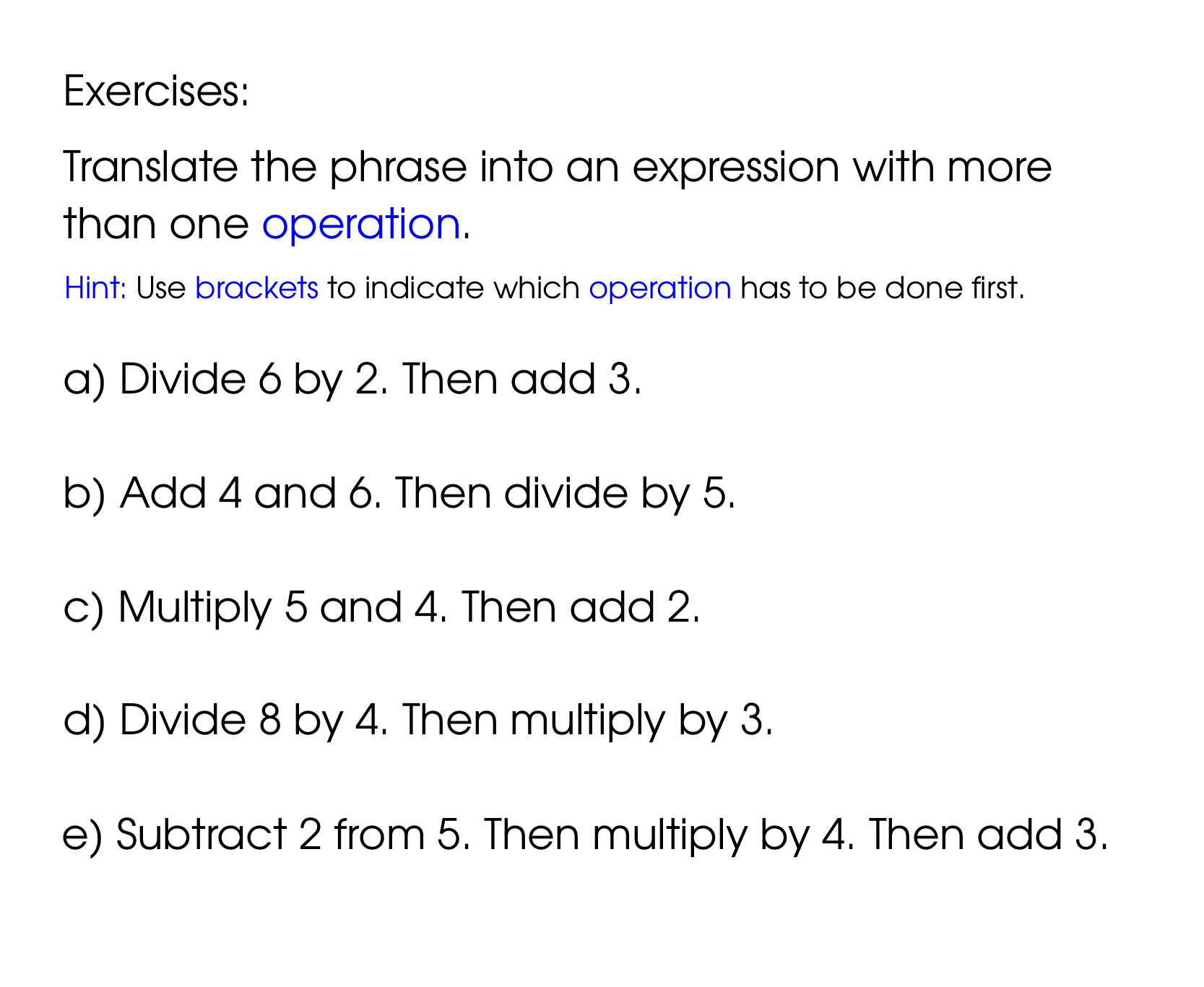

Exercises:
Translate the phrase into an expression with more than one operation.
Hint: Use brackets to indicate which operation has to be done first.
a) Divide 6 by 2. Then add 3.
b) Add 4 and 6. Then divide by 5.
c) Multiply 5 and 4. Then add 2.
d) Divide 8 by 4. Then multiply by 3.
e) Subtract 2 from 5. Then multiply by 4. Then add 3.